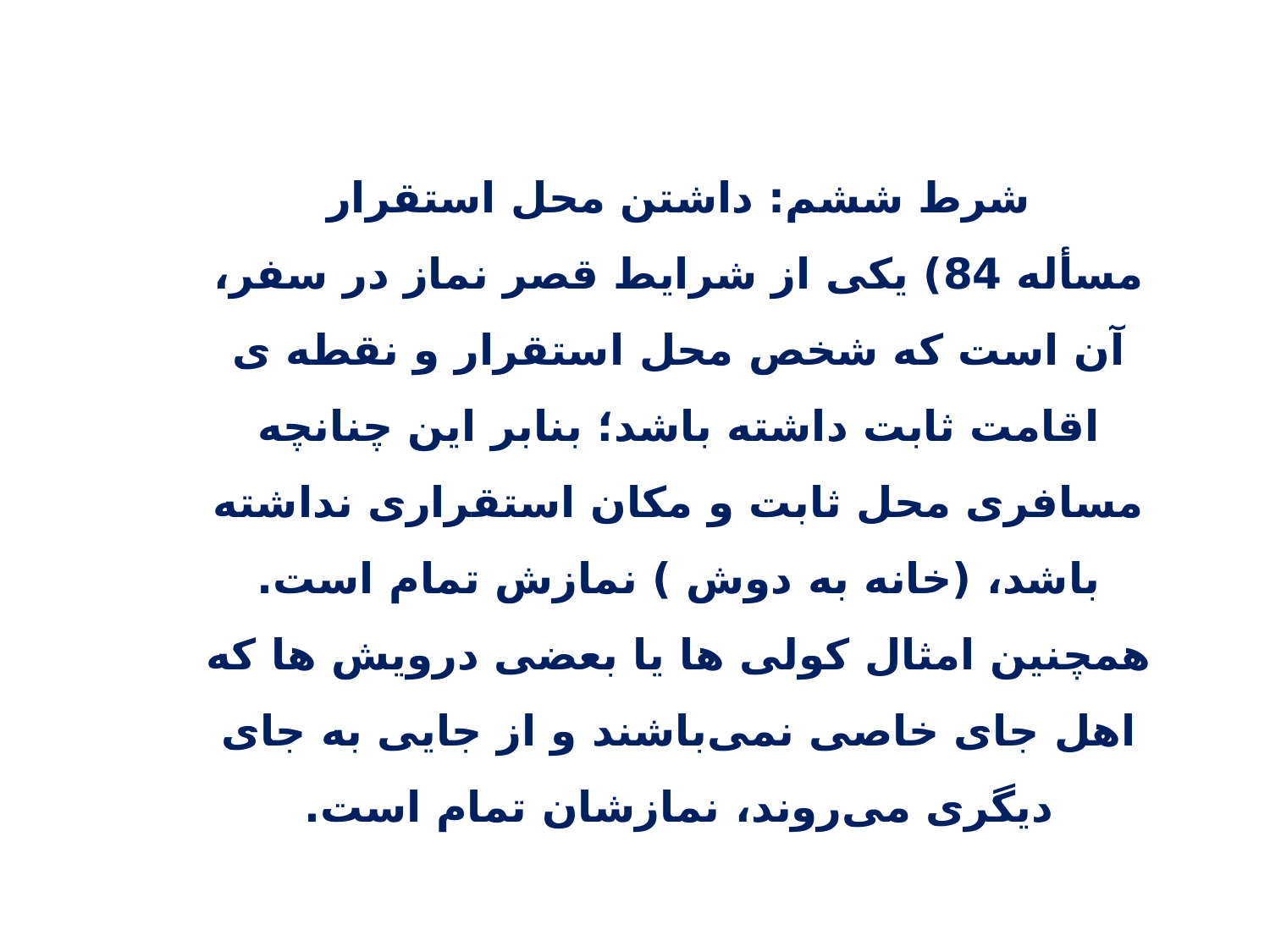

شرط ششم: داشتن محل استقرار
مسأله 84) یکی از شرایط قصر نماز در سفر، آن است که شخص محل استقرار و نقطه ی اقامت ثابت داشته باشد؛ بنابر این چنانچه مسافری محل ثابت و مکان استقراری نداشته باشد، (خانه به دوش ) نمازش تمام است. همچنین امثال کولی ها یا بعضی درویش ها که اهل جای خاصی نمی‌باشند و از جایی به جای دیگری می‌روند، نمازشان تمام است.